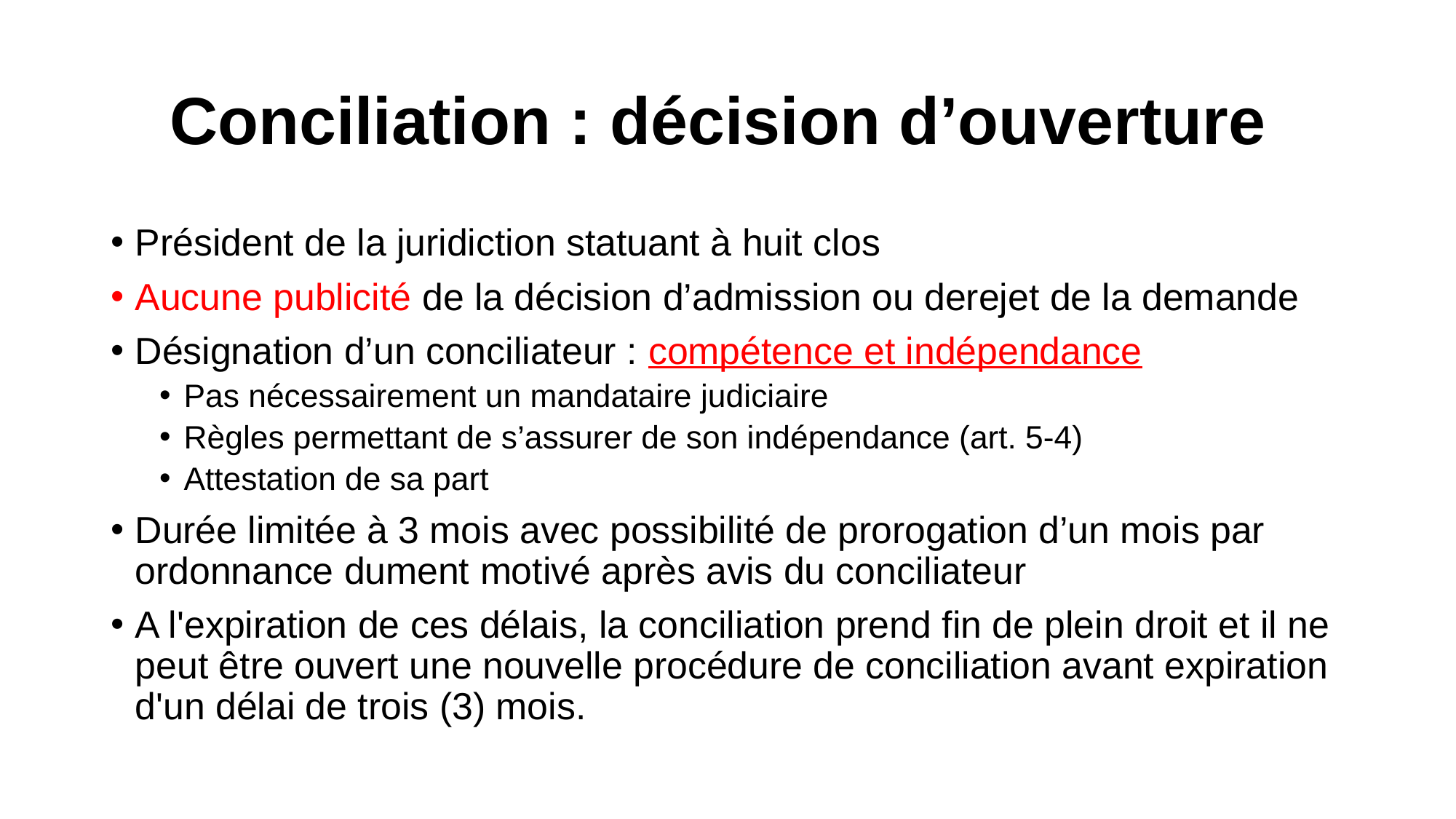

# Conciliation : décision d’ouverture
Président de la juridiction statuant à huit clos
Aucune publicité de la décision d’admission ou derejet de la demande
Désignation d’un conciliateur : compétence et indépendance
Pas nécessairement un mandataire judiciaire
Règles permettant de s’assurer de son indépendance (art. 5-4)
Attestation de sa part
Durée limitée à 3 mois avec possibilité de prorogation d’un mois par ordonnance dument motivé après avis du conciliateur
A l'expiration de ces délais, la conciliation prend fin de plein droit et il ne peut être ouvert une nouvelle procédure de conciliation avant expiration d'un délai de trois (3) mois.